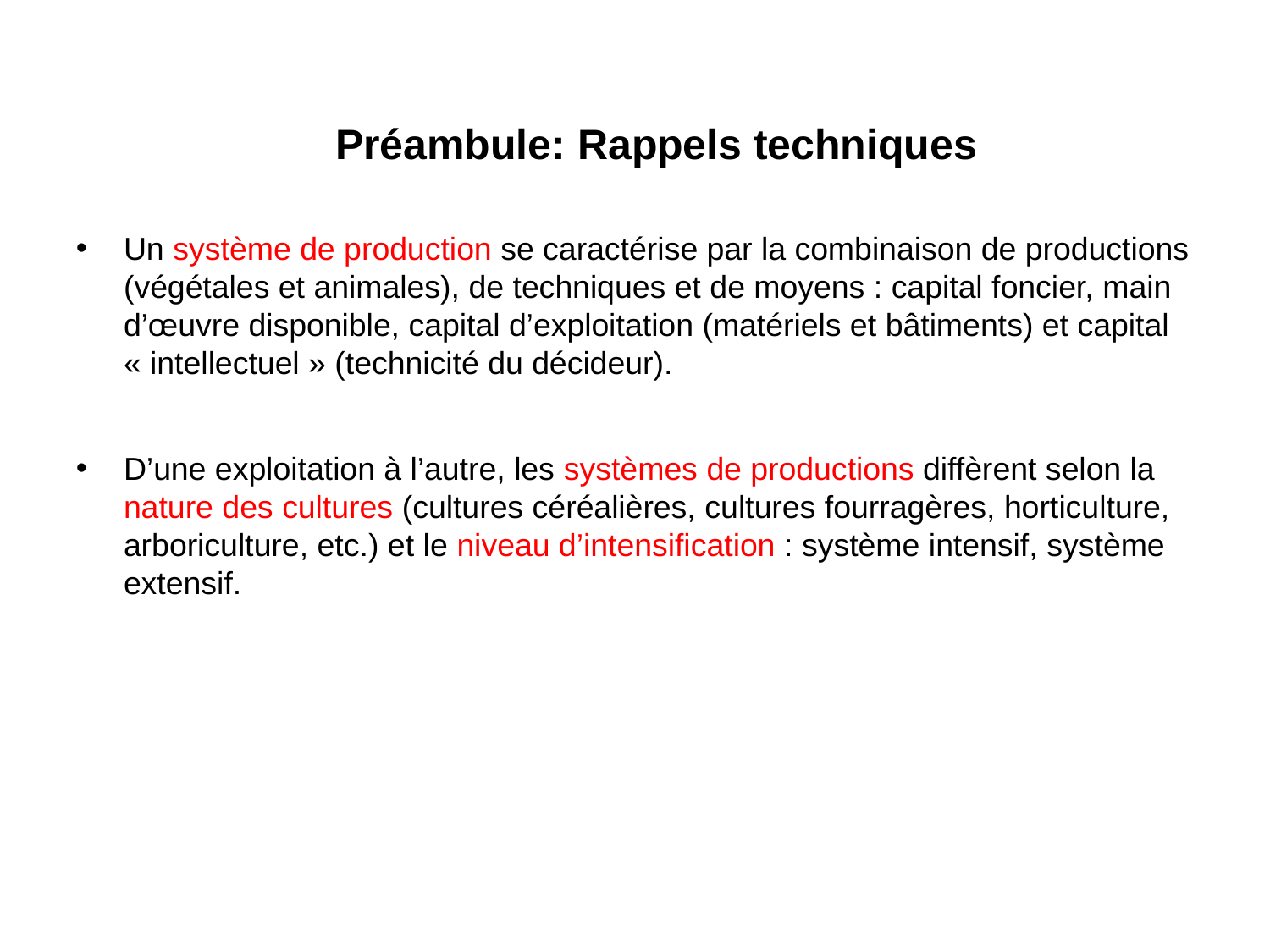

Préambule: Rappels techniques
Un système de production se caractérise par la combinaison de productions (végétales et animales), de techniques et de moyens : capital foncier, main d’œuvre disponible, capital d’exploitation (matériels et bâtiments) et capital « intellectuel » (technicité du décideur).

D’une exploitation à l’autre, les systèmes de productions diffèrent selon la nature des cultures (cultures céréalières, cultures fourragères, horticulture, arboriculture, etc.) et le niveau d’intensification : système intensif, système extensif.